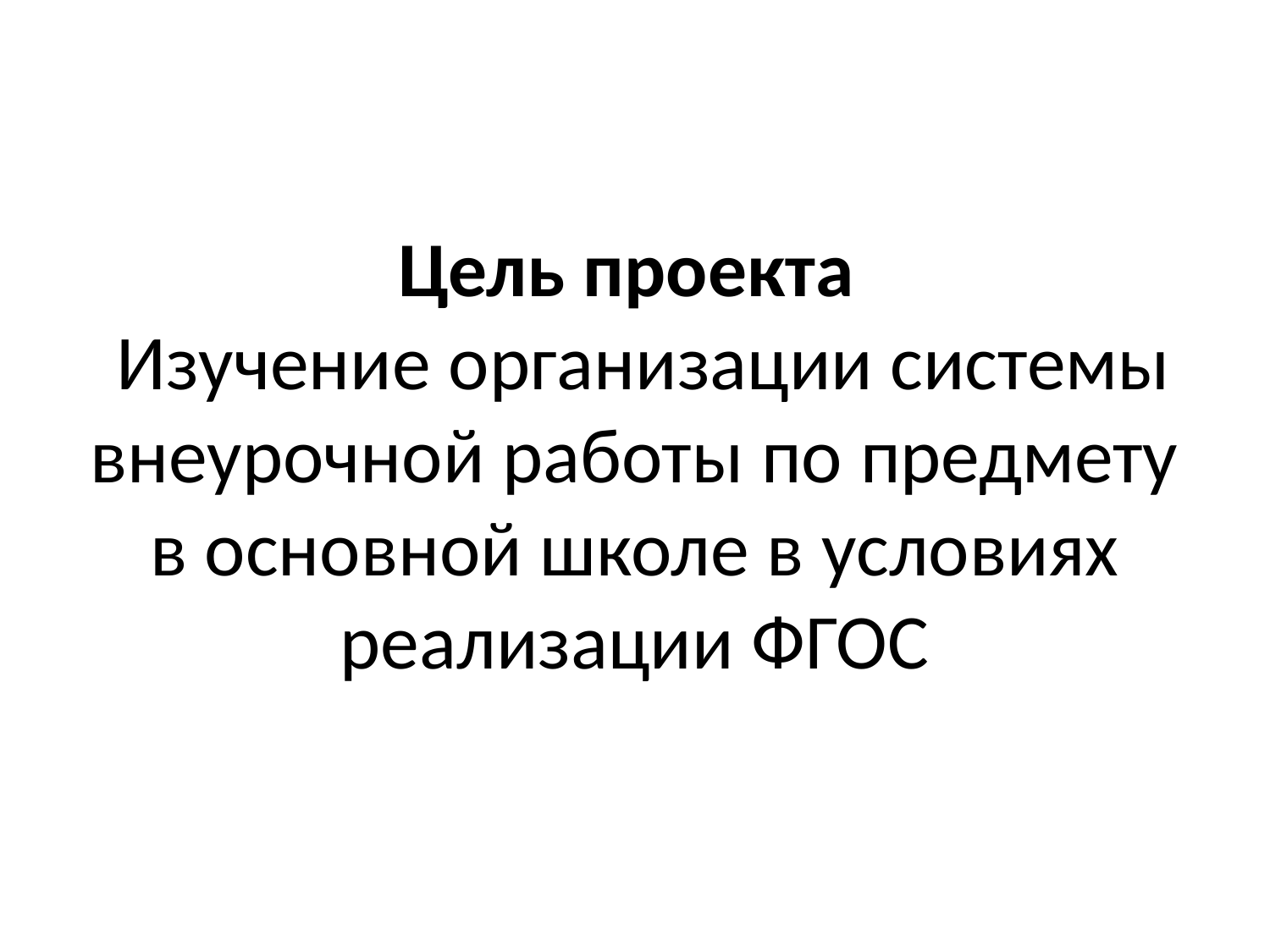

# Цель проекта Изучение организации системы внеурочной работы по предмету в основной школе в условиях реализации ФГОС